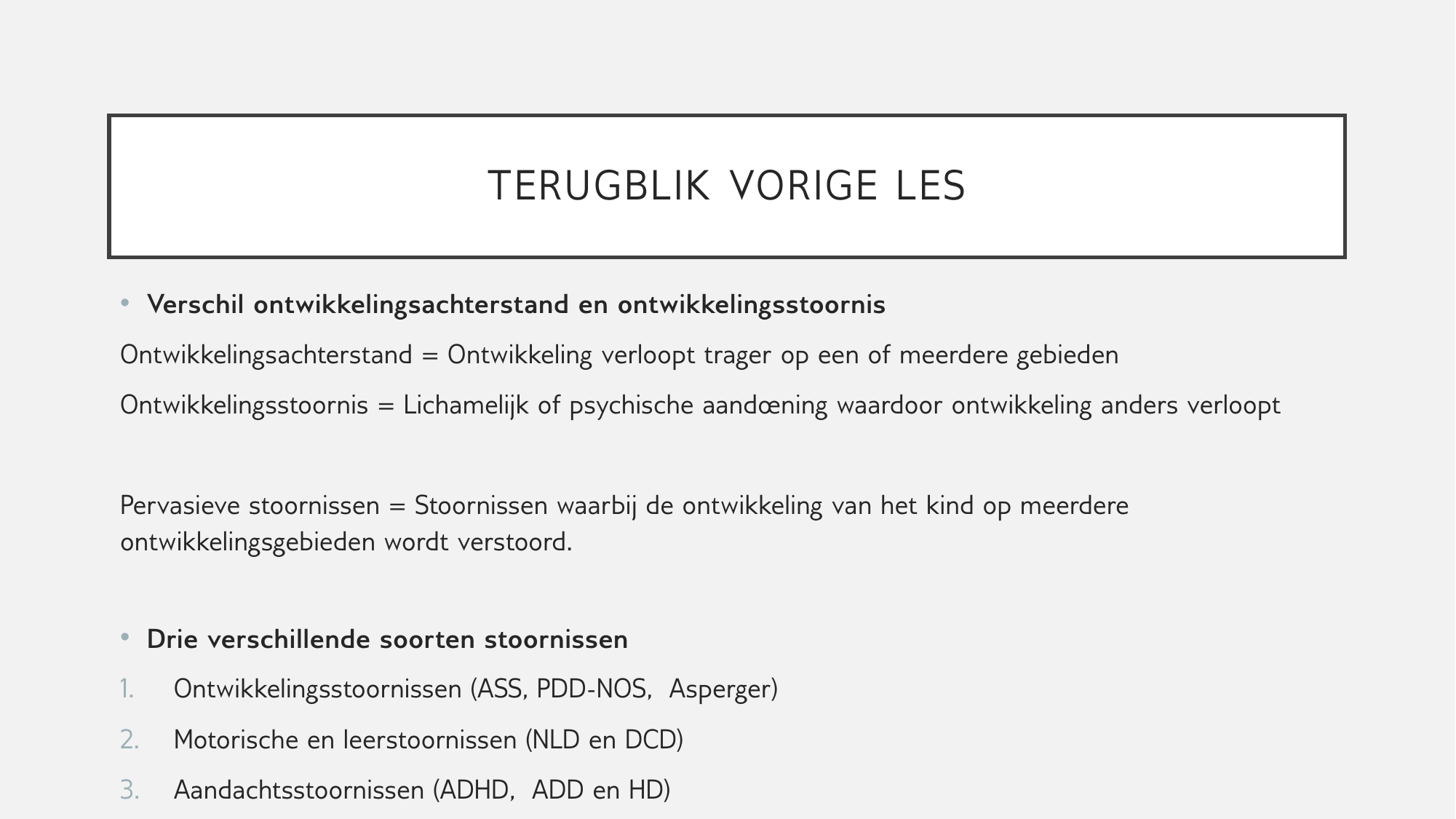

# Terugblik vorige les
Verschil ontwikkelingsachterstand en ontwikkelingsstoornis
Ontwikkelingsachterstand = Ontwikkeling verloopt trager op een of meerdere gebieden
Ontwikkelingsstoornis = Lichamelijk of psychische aandoening waardoor ontwikkeling anders verloopt

Pervasieve stoornissen = Stoornissen waarbij de ontwikkeling van het kind op meerdere ontwikkelingsgebieden wordt verstoord.

Drie verschillende soorten stoornissen
Ontwikkelingsstoornissen (ASS, PDD-NOS,  Asperger)
Motorische en leerstoornissen (NLD en DCD)
Aandachtsstoornissen (ADHD,  ADD en HD)